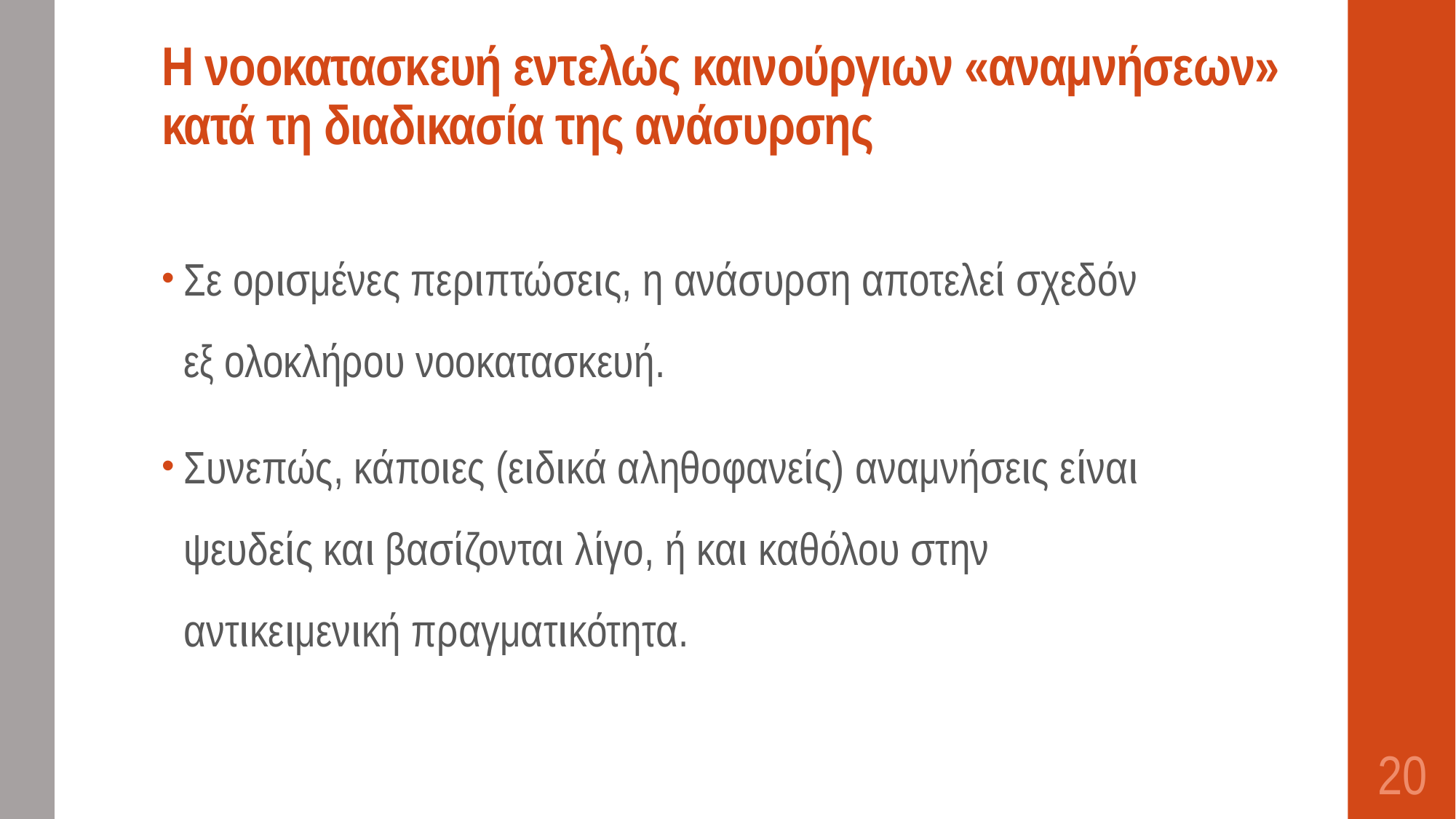

# Η νοοκατασκευή εντελώς καινούργιων «αναμνήσεων» κατά τη διαδικασία της ανάσυρσης
Σε ορισμένες περιπτώσεις, η ανάσυρση αποτελεί σχεδόν εξ ολοκλήρου νοοκατασκευή.
Συνεπώς, κάποιες (ειδικά αληθοφανείς) αναμνήσεις είναι ψευδείς και βασίζονται λίγο, ή και καθόλου στην αντικειμενική πραγματικότητα.

20